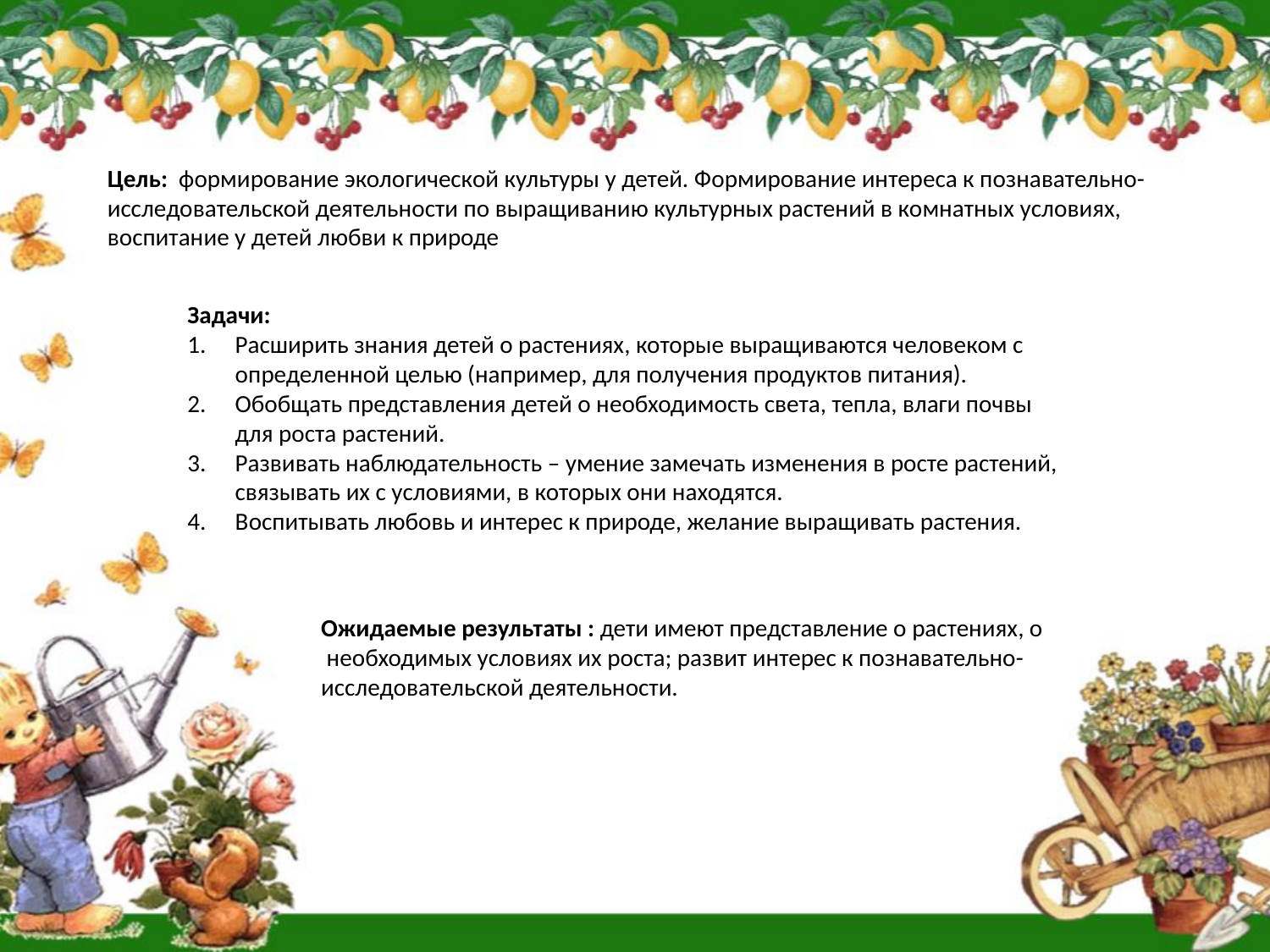

Цель:  формирование экологической культуры у детей. Формирование интереса к познавательно- исследовательской деятельности по выращиванию культурных растений в комнатных условиях, воспитание у детей любви к природе
Задачи:
Расширить знания детей о растениях, которые выращиваются человеком с определенной целью (например, для получения продуктов питания).
Обобщать представления детей о необходимость света, тепла, влаги почвы для роста растений.
Развивать наблюдательность – умение замечать изменения в росте растений, связывать их с условиями, в которых они находятся.
Воспитывать любовь и интерес к природе, желание выращивать растения.
Ожидаемые результаты : дети имеют представление о растениях, о  необходимых условиях их роста; развит интерес к познавательно-исследовательской деятельности.